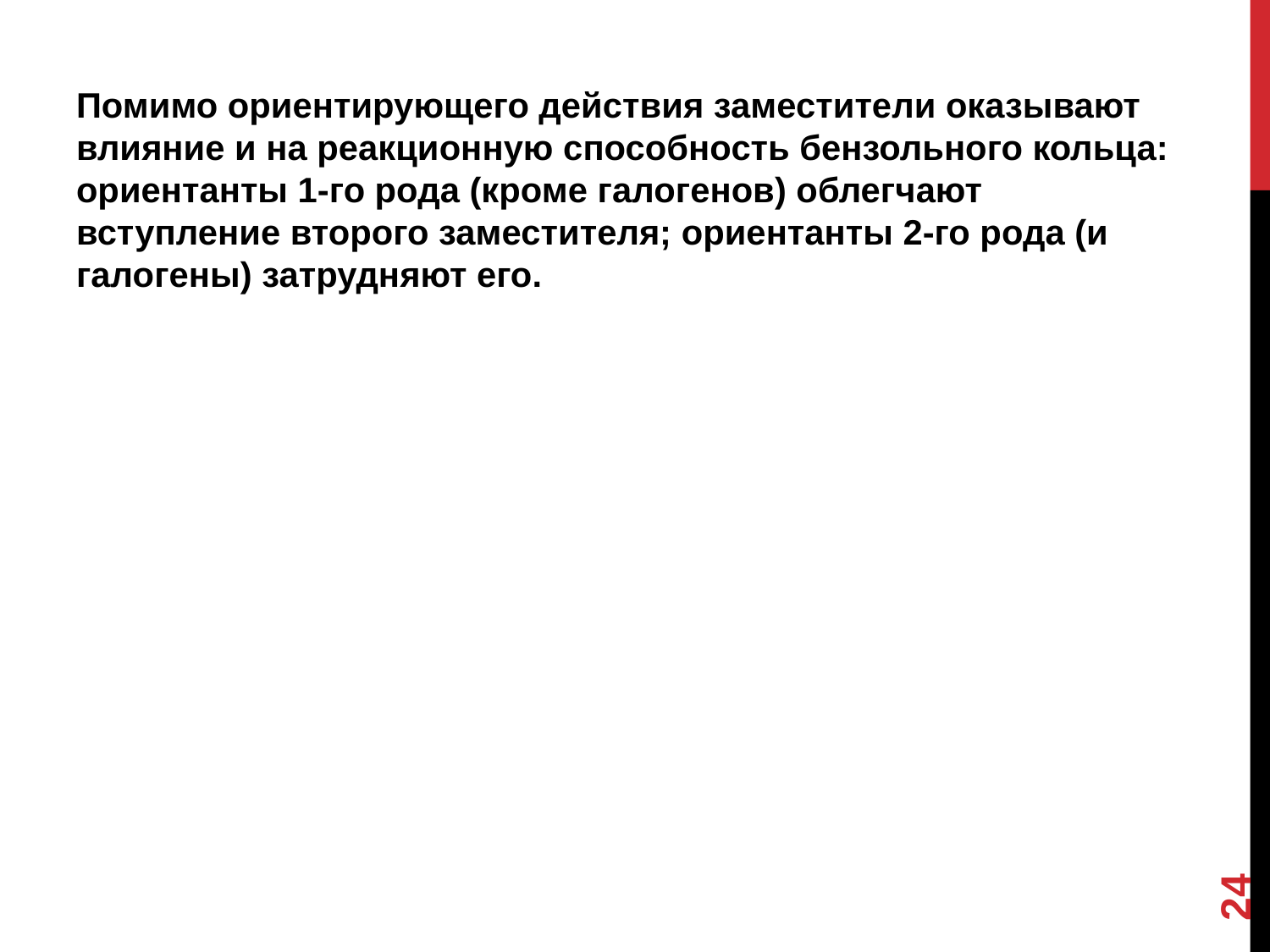

Помимо ориентирующего действия заместители оказывают влияние и на реакционную способность бензольного кольца: ориентанты 1-го рода (кроме галогенов) облегчают вступление второго заместителя; ориентанты 2-го рода (и галогены) затрудняют его.

24